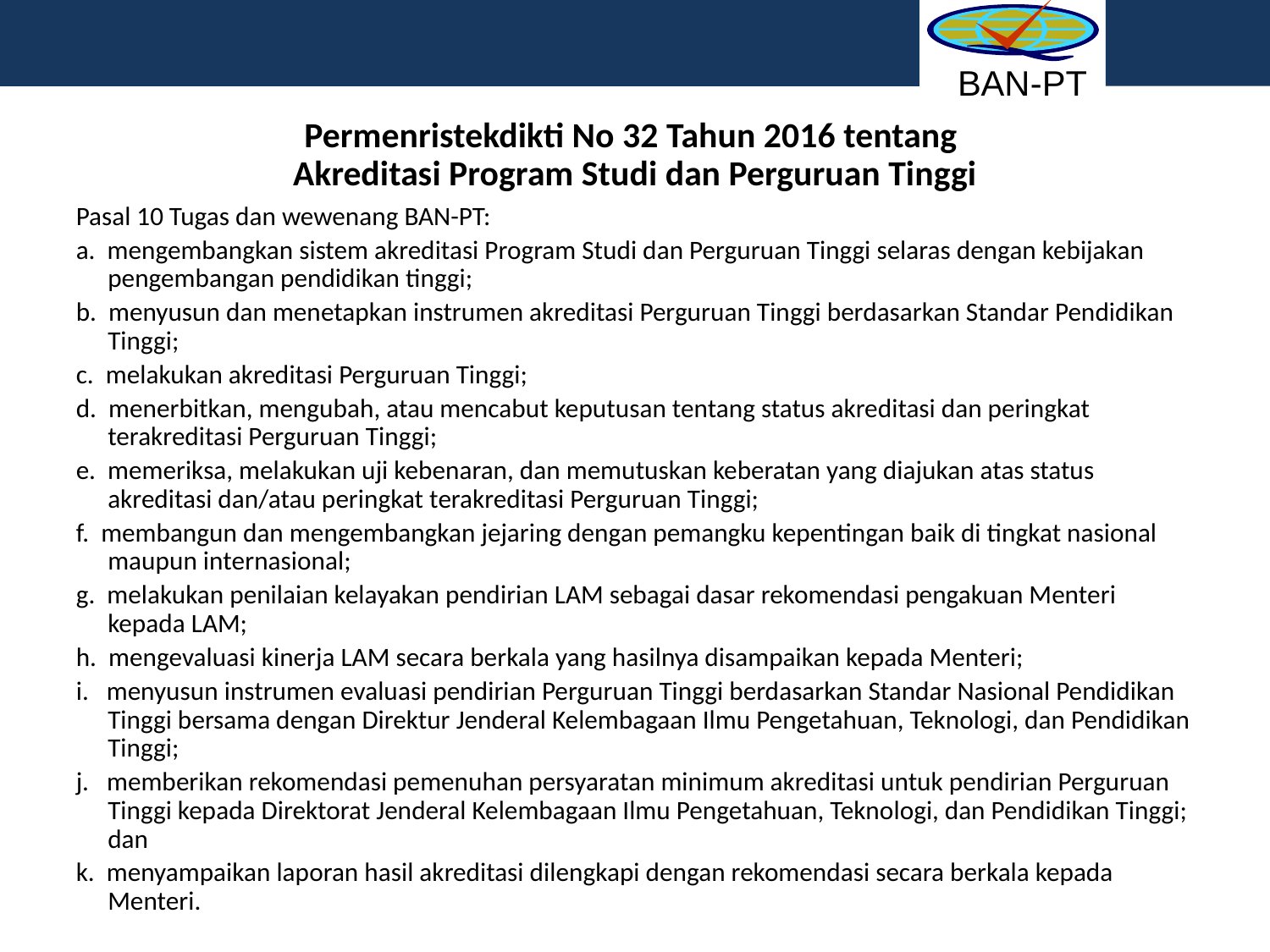

BAN-PT
# Permenristekdikti No 32 Tahun 2016 tentang Akreditasi Program Studi dan Perguruan Tinggi
Pasal 10 Tugas dan wewenang BAN-PT:
a.  mengembangkan sistem akreditasi Program Studi dan Perguruan Tinggi selaras dengan kebijakan pengembangan pendidikan tinggi;
b.  menyusun dan menetapkan instrumen akreditasi Perguruan Tinggi berdasarkan Standar Pendidikan Tinggi;
c.  melakukan akreditasi Perguruan Tinggi;
d.  menerbitkan, mengubah, atau mencabut keputusan tentang status akreditasi dan peringkat terakreditasi Perguruan Tinggi;
e.  memeriksa, melakukan uji kebenaran, dan memutuskan keberatan yang diajukan atas status akreditasi dan/atau peringkat terakreditasi Perguruan Tinggi;
f.  membangun dan mengembangkan jejaring dengan pemangku kepentingan baik di tingkat nasional maupun internasional;
g.  melakukan penilaian kelayakan pendirian LAM sebagai dasar rekomendasi pengakuan Menteri kepada LAM;
h.  mengevaluasi kinerja LAM secara berkala yang hasilnya disampaikan kepada Menteri;
i.   menyusun instrumen evaluasi pendirian Perguruan Tinggi berdasarkan Standar Nasional Pendidikan Tinggi bersama dengan Direktur Jenderal Kelembagaan Ilmu Pengetahuan, Teknologi, dan Pendidikan Tinggi;
j.   memberikan rekomendasi pemenuhan persyaratan minimum akreditasi untuk pendirian Perguruan Tinggi kepada Direktorat Jenderal Kelembagaan Ilmu Pengetahuan, Teknologi, dan Pendidikan Tinggi; dan
k.  menyampaikan laporan hasil akreditasi dilengkapi dengan rekomendasi secara berkala kepada Menteri.